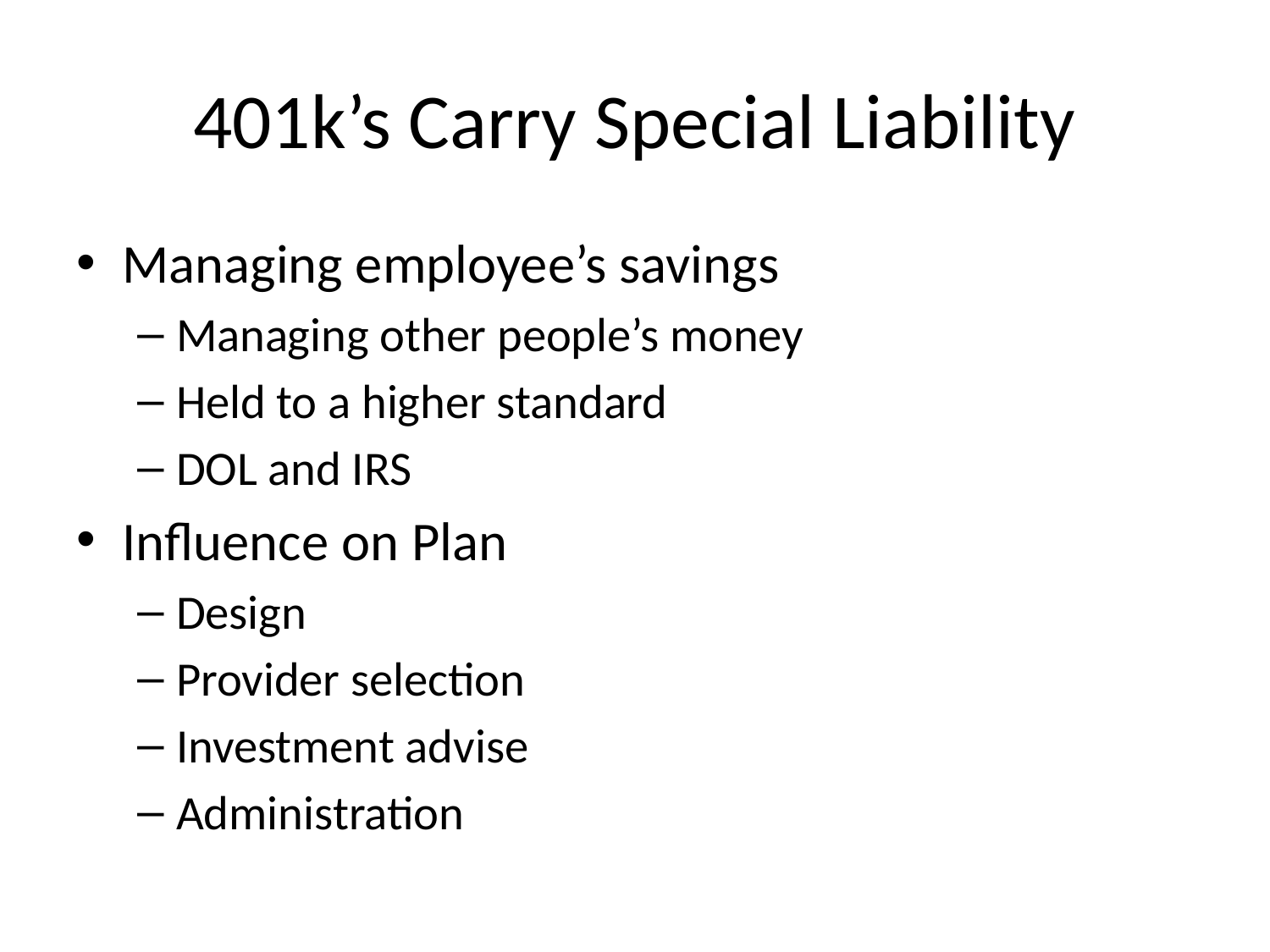

# 401k’s Carry Special Liability
Managing employee’s savings
Managing other people’s money
Held to a higher standard
DOL and IRS
Influence on Plan
Design
Provider selection
Investment advise
Administration